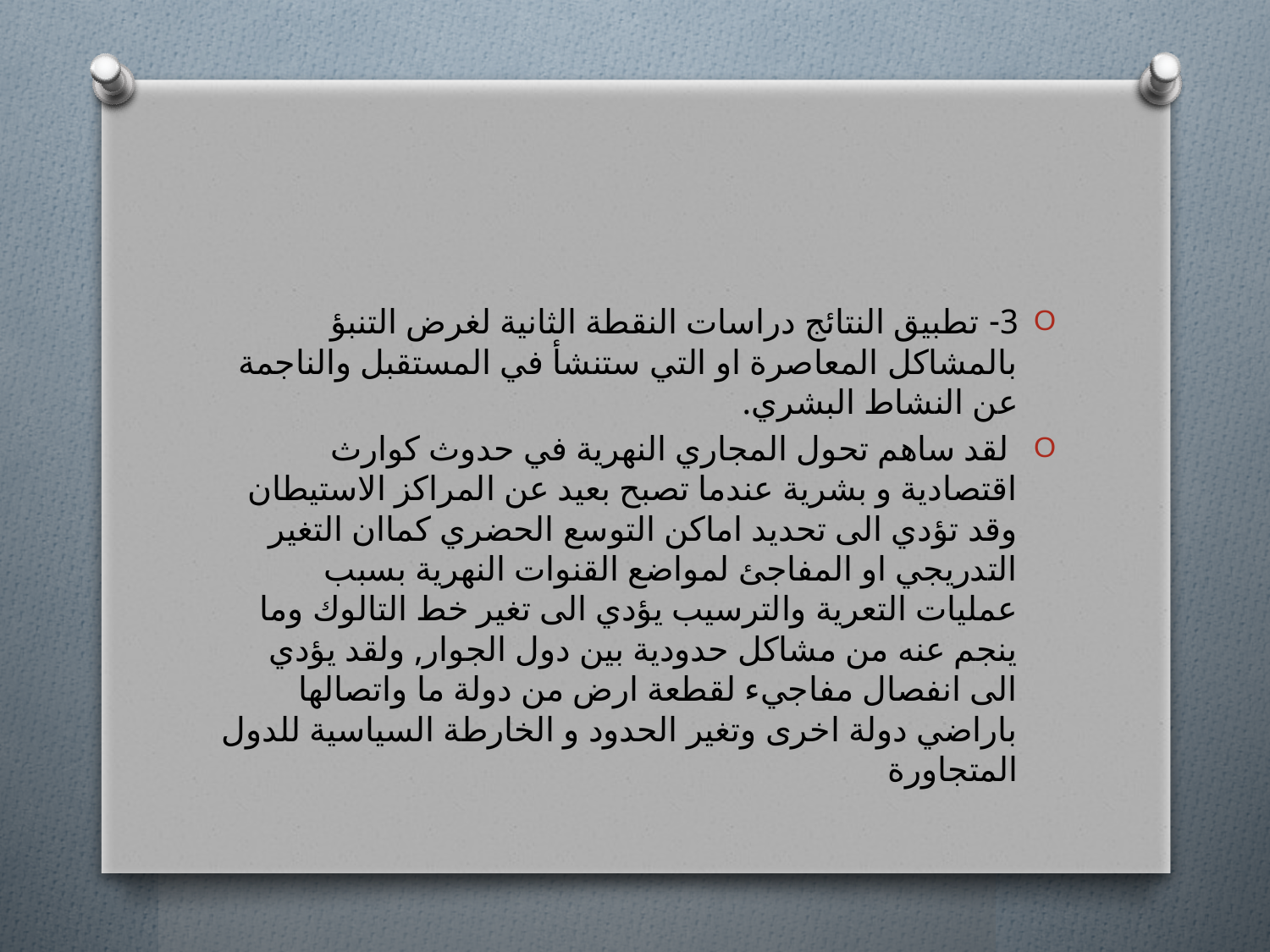

3-	 تطبيق النتائج دراسات النقطة الثانية لغرض التنبؤ بالمشاكل المعاصرة او التي ستنشأ في المستقبل والناجمة عن النشاط البشري.
 لقد ساهم تحول المجاري النهرية في حدوث كوارث اقتصادية و بشرية عندما تصبح بعيد عن المراكز الاستيطان وقد تؤدي الى تحديد اماكن التوسع الحضري كماان التغير التدريجي او المفاجئ لمواضع القنوات النهرية بسبب عمليات التعرية والترسيب يؤدي الى تغير خط التالوك وما ينجم عنه من مشاكل حدودية بين دول الجوار, ولقد يؤدي الى انفصال مفاجيء لقطعة ارض من دولة ما واتصالها باراضي دولة اخرى وتغير الحدود و الخارطة السياسية للدول المتجاورة